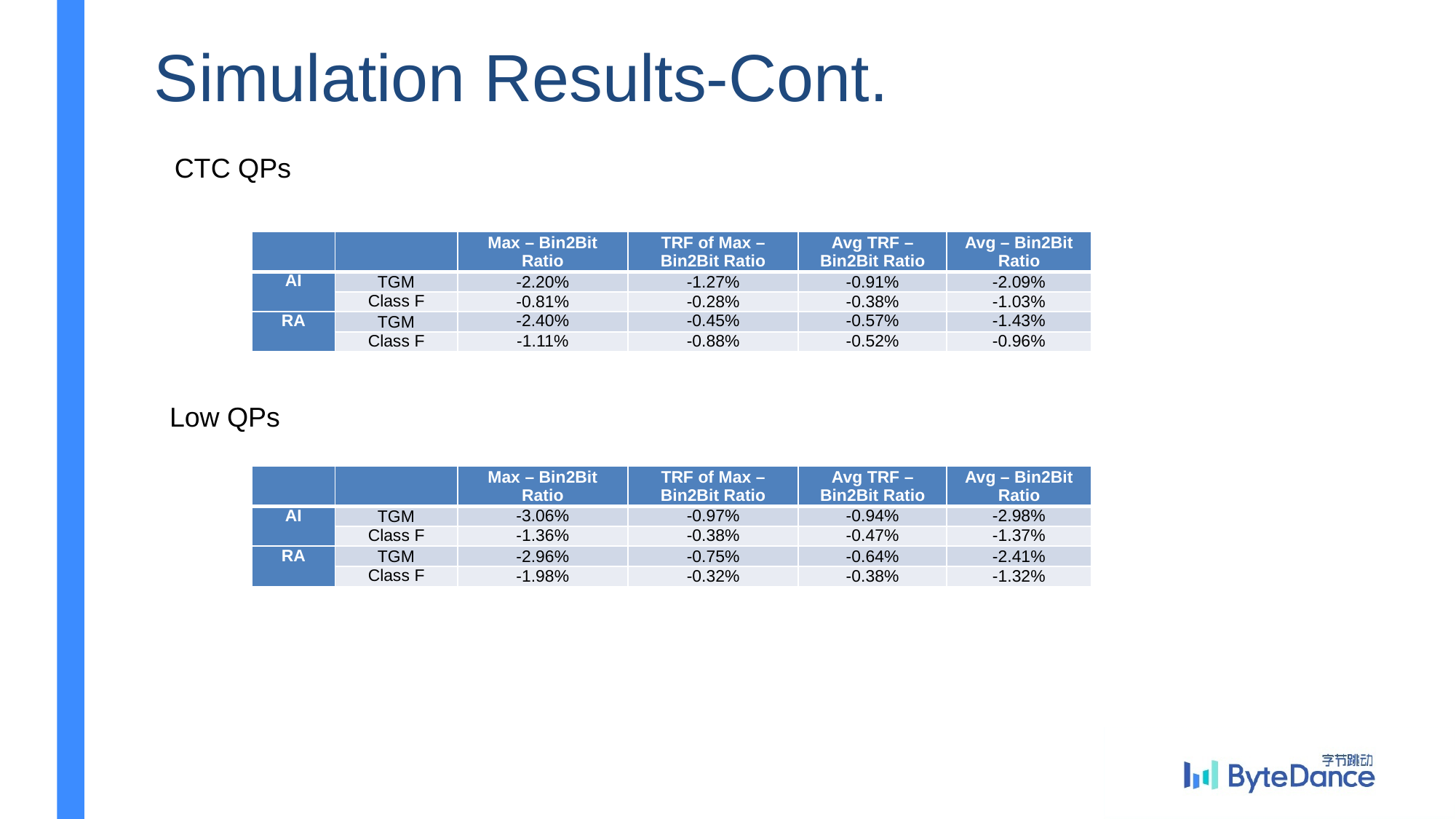

# Simulation Results-Cont.
CTC QPs
|  |  | Max – Bin2Bit Ratio | TRF of Max – Bin2Bit Ratio | Avg TRF – Bin2Bit Ratio | Avg – Bin2Bit Ratio |
| --- | --- | --- | --- | --- | --- |
| AI | TGM | -2.20% | -1.27% | -0.91% | -2.09% |
|  | Class F | -0.81% | -0.28% | -0.38% | -1.03% |
| RA | TGM | -2.40% | -0.45% | -0.57% | -1.43% |
|  | Class F | -1.11% | -0.88% | -0.52% | -0.96% |
Low QPs

|  |  | Max – Bin2Bit Ratio | TRF of Max – Bin2Bit Ratio | Avg TRF – Bin2Bit Ratio | Avg – Bin2Bit Ratio |
| --- | --- | --- | --- | --- | --- |
| AI | TGM | -3.06% | -0.97% | -0.94% | -2.98% |
|  | Class F | -1.36% | -0.38% | -0.47% | -1.37% |
| RA | TGM | -2.96% | -0.75% | -0.64% | -2.41% |
|  | Class F | -1.98% | -0.32% | -0.38% | -1.32% |